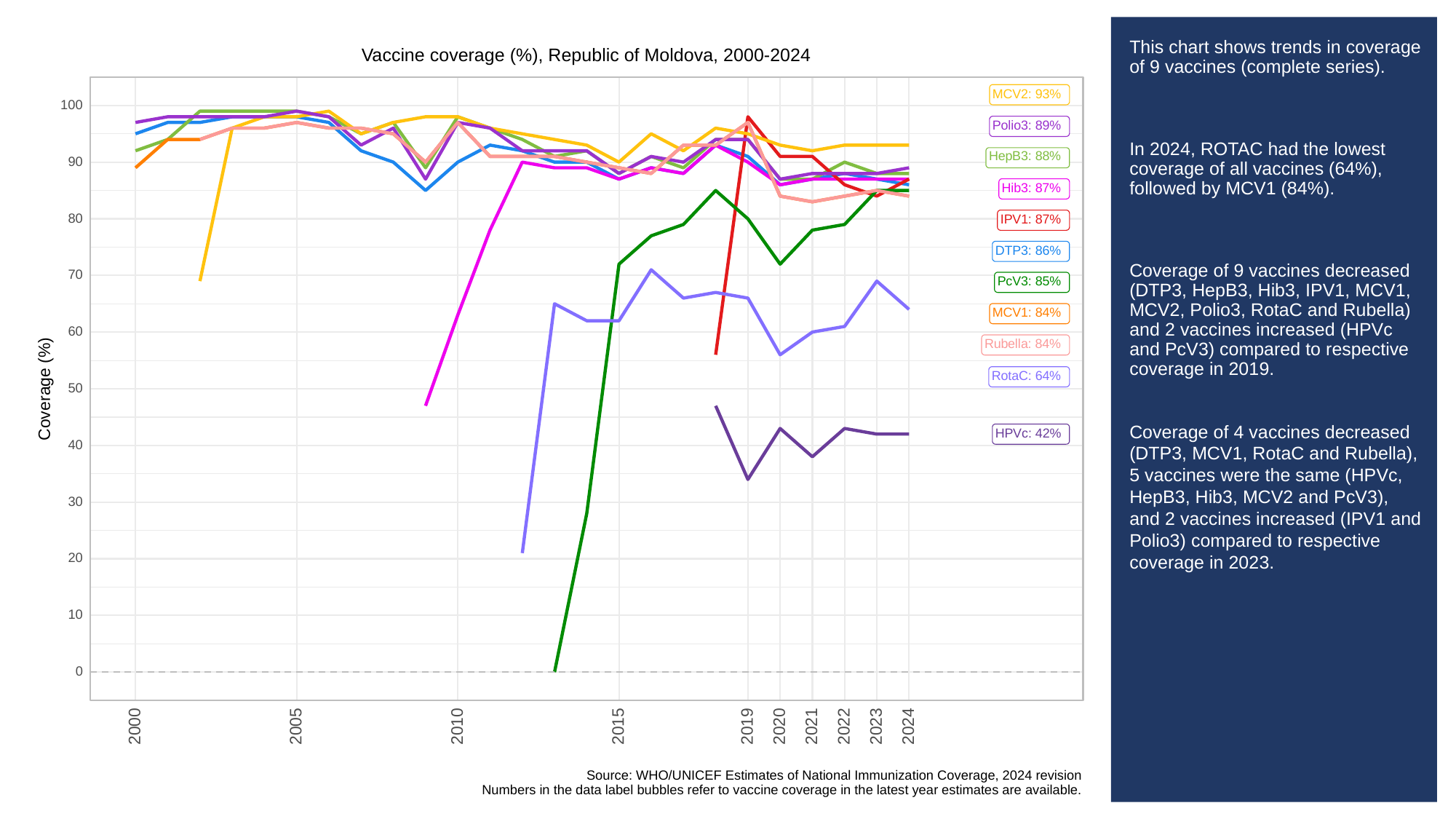

# This chart shows trends in coverage of 9 vaccines (complete series).

In 2024, ROTAC had the lowest coverage of all vaccines (64%), followed by MCV1 (84%).

Coverage of 9 vaccines decreased (DTP3, HepB3, Hib3, IPV1, MCV1, MCV2, Polio3, RotaC and Rubella) and 2 vaccines increased (HPVc and PcV3) compared to respective coverage in 2019.

Coverage of 4 vaccines decreased (DTP3, MCV1, RotaC and Rubella), 5 vaccines were the same (HPVc, HepB3, Hib3, MCV2 and PcV3), and 2 vaccines increased (IPV1 and Polio3) compared to respective coverage in 2023.

Vaccine coverage (%), Republic of Moldova, 2000-2024

MCV2: 93%

100

Polio3: 89%

HepB3: 88%
90

Hib3: 87%

80
IPV1: 87%

DTP3: 86%

70

PcV3: 85%

MCV1: 84%

60

Rubella: 84%

RotaC: 64%
Coverage (%)
50

HPVc: 42%

40

30

20

10

0

2023
2000
2005
2010
2015
2019
2020
2021
2022
2024
Source: WHO/UNICEF Estimates of National Immunization Coverage, 2024 revision
Numbers in the data label bubbles refer to vaccine coverage in the latest year estimates are available.